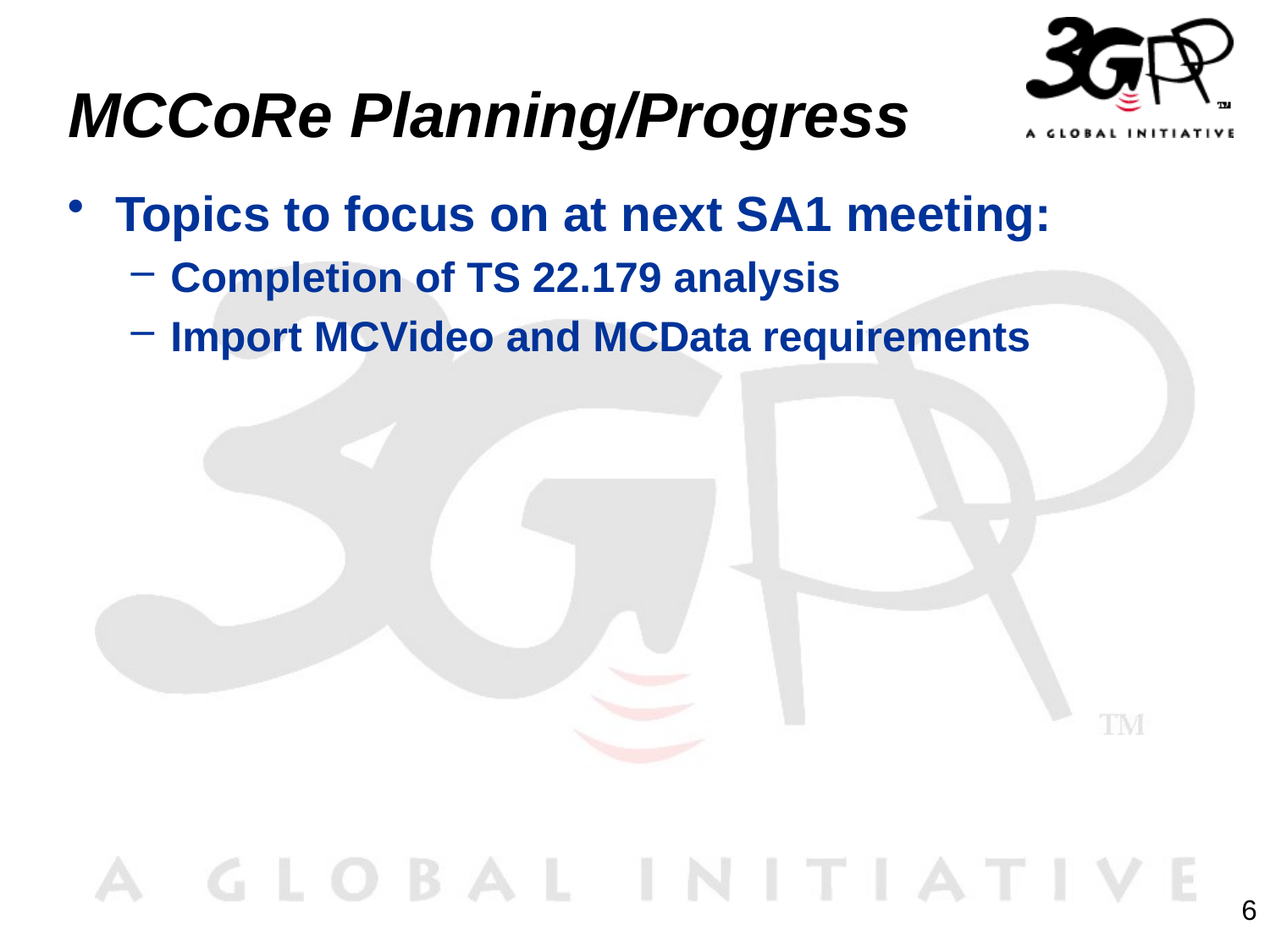

# MCCoRe Planning/Progress
Topics to focus on at next SA1 meeting:
Completion of TS 22.179 analysis
Import MCVideo and MCData requirements
6